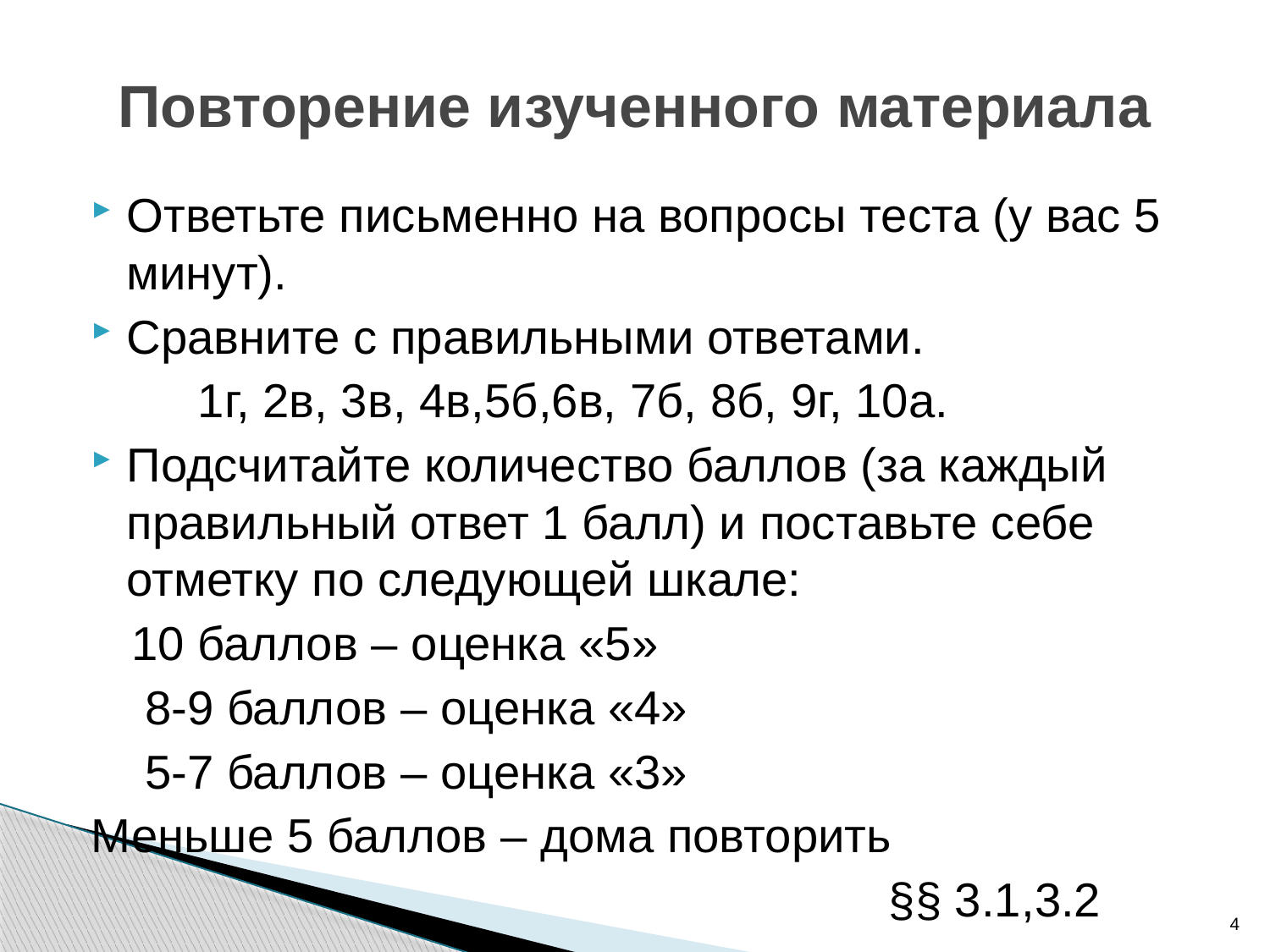

# Повторение изученного материала
Ответьте письменно на вопросы теста (у вас 5 минут).
Сравните с правильными ответами.
        1г, 2в, 3в, 4в,5б,6в, 7б, 8б, 9г, 10а.
Подсчитайте количество баллов (за каждый правильный ответ 1 балл) и поставьте себе отметку по следующей шкале:
   10 баллов – оценка «5»
    8-9 баллов – оценка «4»
    5-7 баллов – оценка «3»
Меньше 5 баллов – дома повторить
 							§§ 3.1,3.2
4